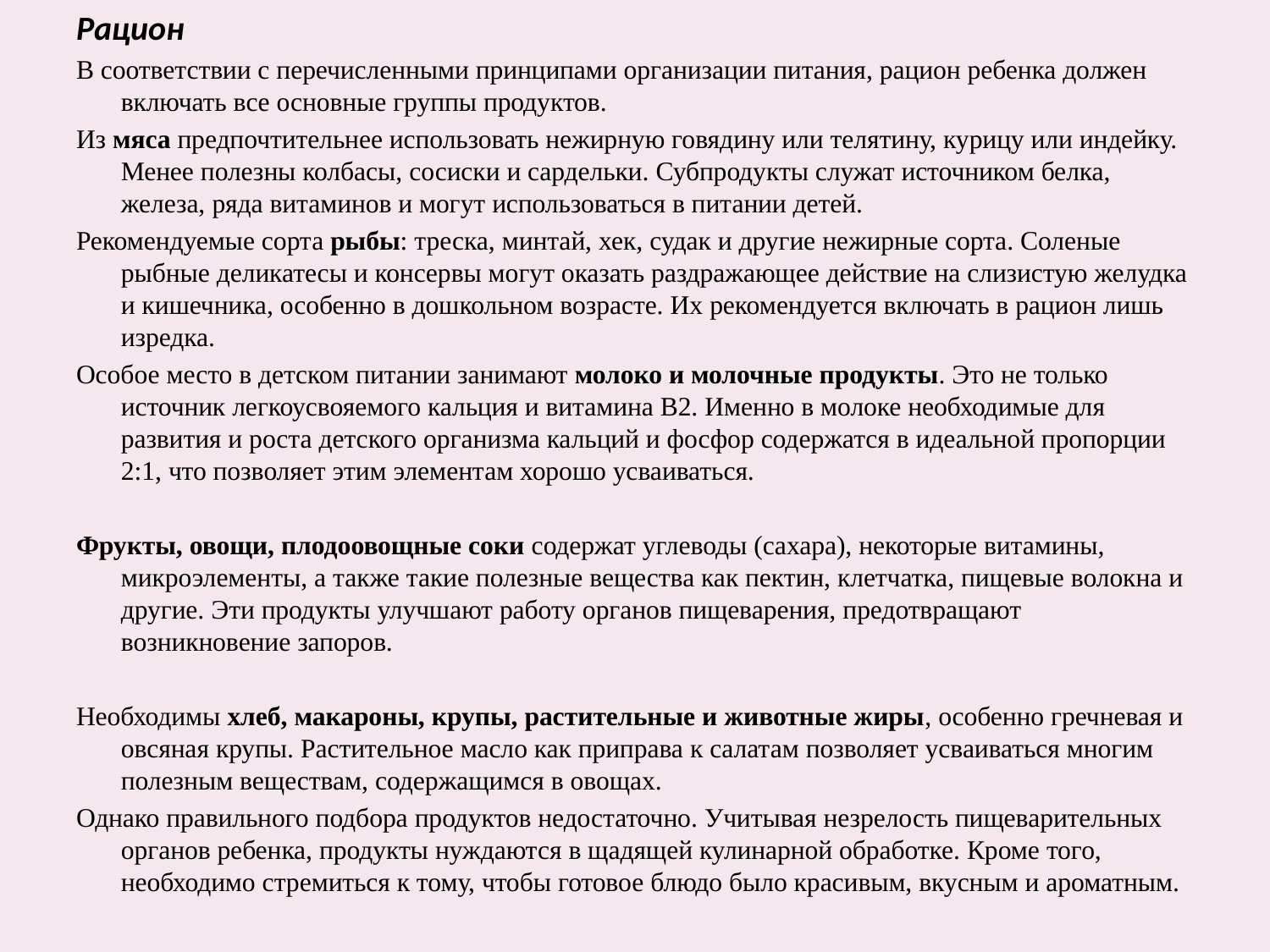

Рацион
В соответствии с перечисленными принципами организации питания, рацион ребенка должен включать все основные группы продуктов.
Из мяса предпочтительнее использовать нежирную говядину или телятину, курицу или индейку. Менее полезны колбасы, сосиски и сардельки. Субпродукты служат источником белка, железа, ряда витаминов и могут использоваться в питании детей.
Рекомендуемые сорта рыбы: треска, минтай, хек, судак и другие нежирные сорта. Соленые рыбные деликатесы и консервы могут оказать раздражающее действие на слизистую желудка и кишечника, особенно в дошкольном возрасте. Их рекомендуется включать в рацион лишь изредка.
Особое место в детском питании занимают молоко и молочные продукты. Это не только источник легкоусвояемого кальция и витамина В2. Именно в молоке необходимые для развития и роста детского организма кальций и фосфор содержатся в идеальной пропорции 2:1, что позволяет этим элементам хорошо усваиваться.

Фрукты, овощи, плодоовощные соки содержат углеводы (сахара), некоторые витамины, микроэлементы, а также такие полезные вещества как пектин, клетчатка, пищевые волокна и другие. Эти продукты улучшают работу органов пищеварения, предотвращают возникновение запоров.

Необходимы хлеб, макароны, крупы, растительные и животные жиры, особенно гречневая и овсяная крупы. Растительное масло как приправа к салатам позволяет усваиваться многим полезным веществам, содержащимся в овощах.
Однако правильного подбора продуктов недостаточно. Учитывая незрелость пищеварительных органов ребенка, продукты нуждаются в щадящей кулинарной обработке. Кроме того, необходимо стремиться к тому, чтобы готовое блюдо было красивым, вкусным и ароматным.

#